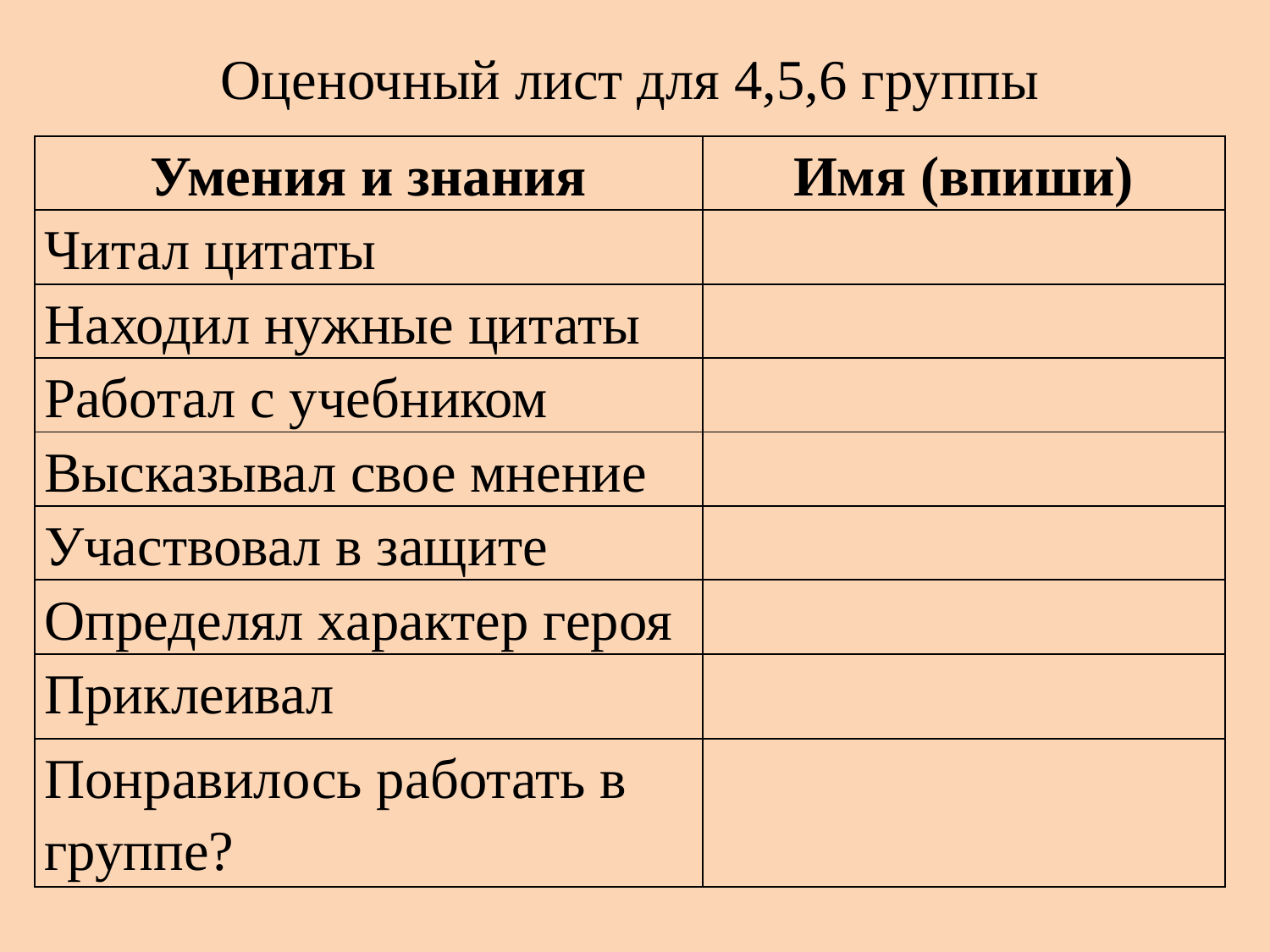

Оценочный лист для 4,5,6 группы

| Умения и знания | Имя (впиши) |
| --- | --- |
| Читал цитаты |  |
| Находил нужные цитаты |  |
| Работал с учебником |  |
| Высказывал свое мнение |  |
| Участвовал в защите |  |
| Определял характер героя |  |
| Приклеивал |  |
| Понравилось работать в группе? |  |